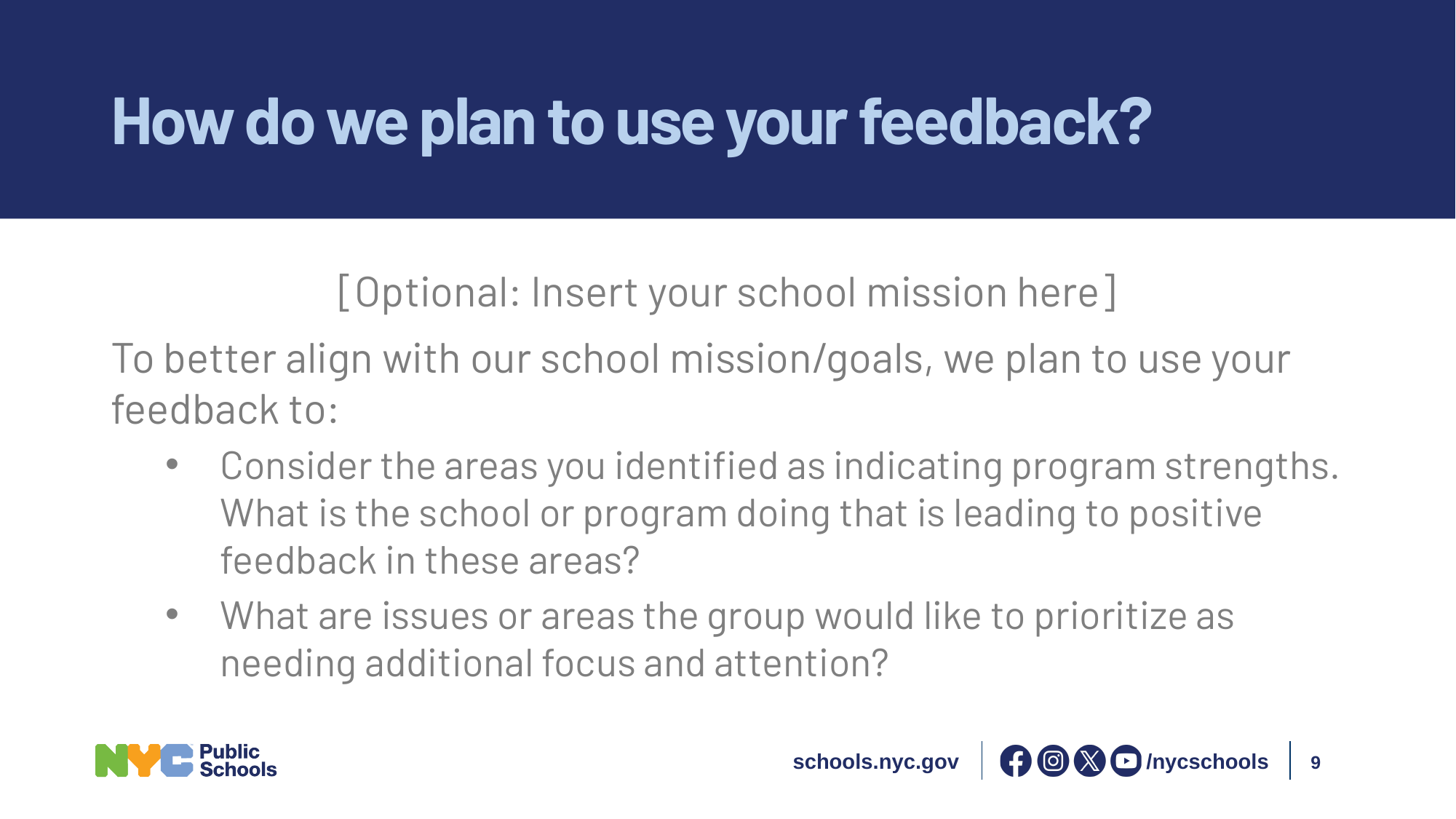

# How do we plan to use your feedback?​
[Optional: Insert your school mission here]​
To better align with our school mission/goals, we plan to use your feedback to: ​
Consider the areas you identified as indicating program strengths. What is the school or program doing that is leading to positive feedback in these areas?​
What are issues or areas the group would like to prioritize as needing additional focus and attention?​
/nycschools
9